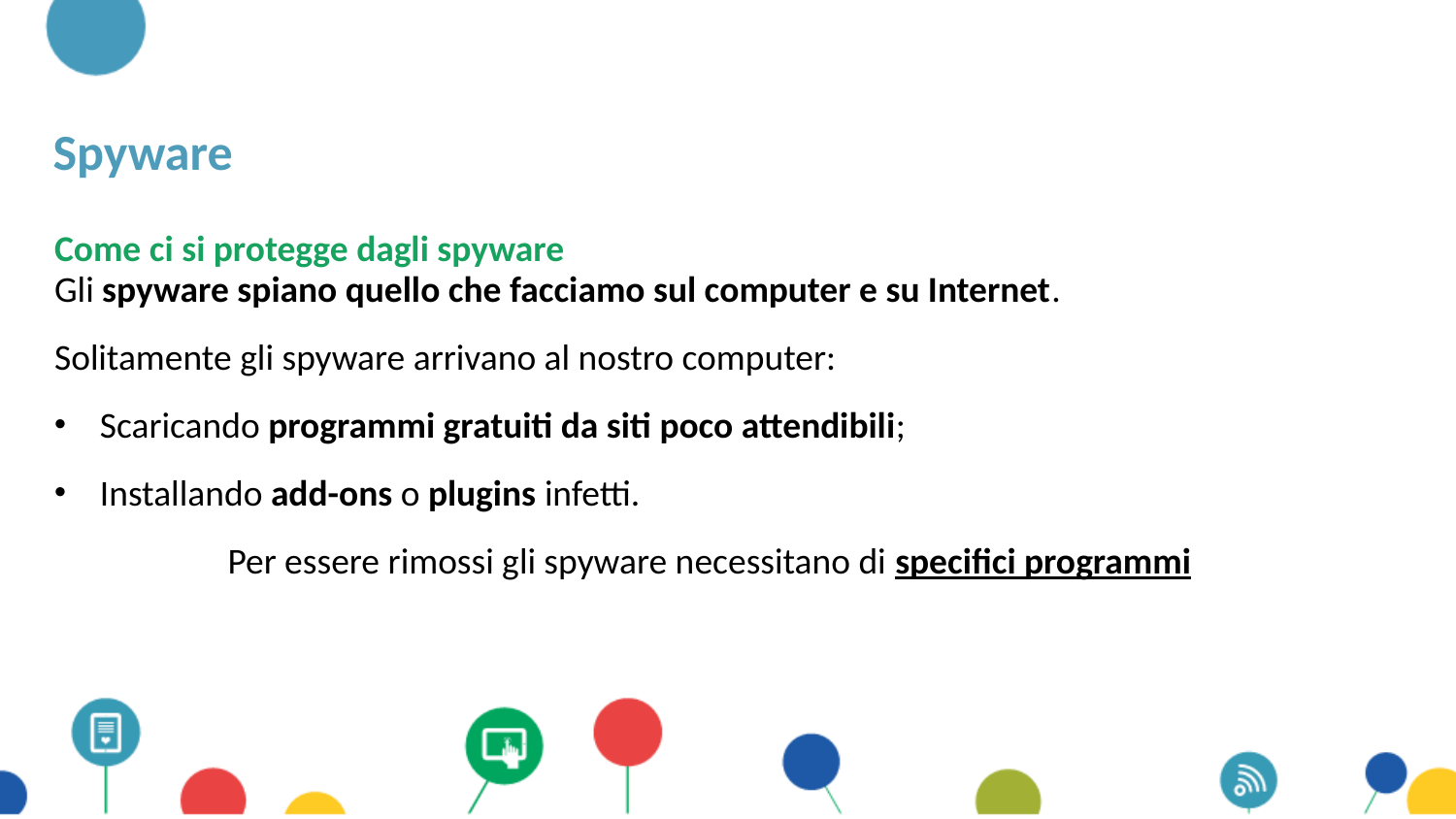

# Spyware
Come ci si protegge dagli spyware
Gli spyware spiano quello che facciamo sul computer e su Internet.
Solitamente gli spyware arrivano al nostro computer:
Scaricando programmi gratuiti da siti poco attendibili;
Installando add-ons o plugins infetti.
Per essere rimossi gli spyware necessitano di specifici programmi